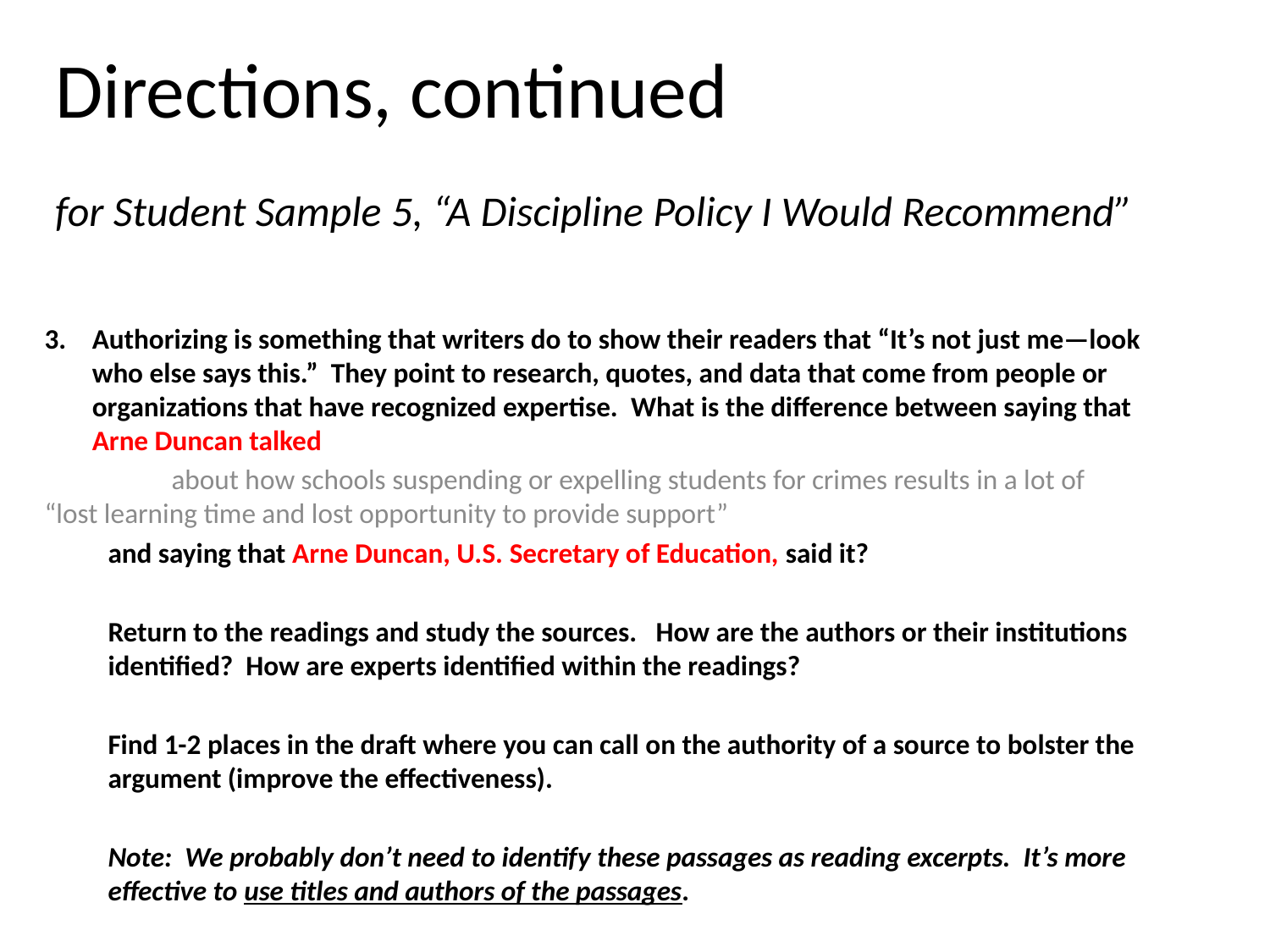

# Directions, continued for Student Sample 5, “A Discipline Policy I Would Recommend”

Authorizing is something that writers do to show their readers that “It’s not just me—look who else says this.”  They point to research, quotes, and data that come from people or organizations that have recognized expertise.  What is the difference between saying that Arne Duncan talked
	about how schools suspending or expelling students for crimes results in a lot of 	“lost learning time and lost opportunity to provide support”
and saying that Arne Duncan, U.S. Secretary of Education, said it?

Return to the readings and study the sources.   How are the authors or their institutions identified?  How are experts identified within the readings?

Find 1-2 places in the draft where you can call on the authority of a source to bolster the argument (improve the effectiveness).

Note:  We probably don’t need to identify these passages as reading excerpts.  It’s more effective to use titles and authors of the passages.